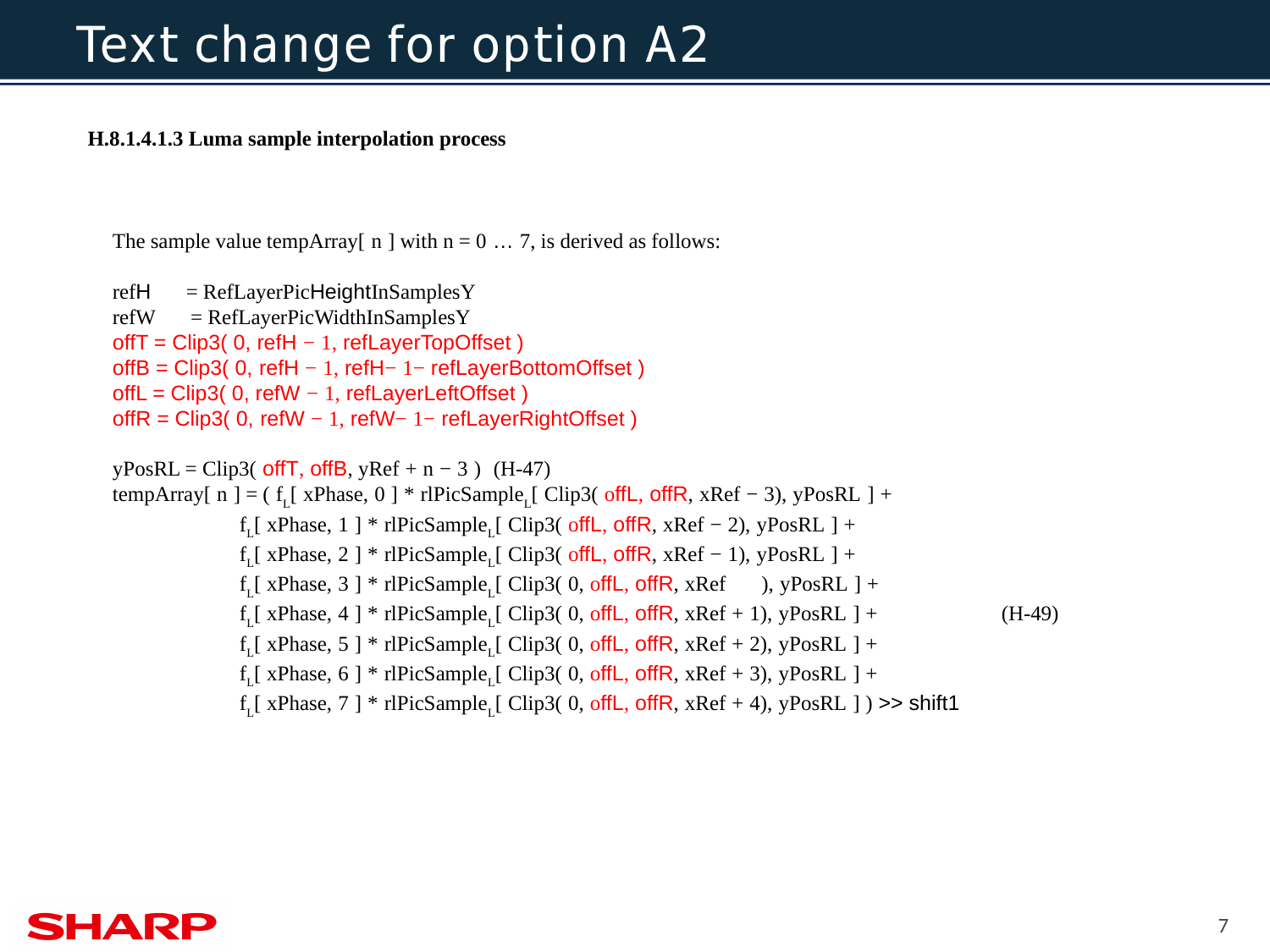

# Text change for option A2
H.8.1.4.1.3 Luma sample interpolation process
The sample value tempArray[ n ] with n = 0 … 7, is derived as follows:

refH      = RefLayerPicHeightInSamplesY
refW      = RefLayerPicWidthInSamplesY
offT = Clip3( 0, refH − 1, refLayerTopOffset )
offB = Clip3( 0, refH − 1, refH− 1− refLayerBottomOffset )
offL = Clip3( 0, refW − 1, refLayerLeftOffset )
offR = Clip3( 0, refW − 1, refW− 1− refLayerRightOffset )
yPosRL = Clip3( offT, offB, yRef + n − 3 )	(H‑47)
tempArray[ n ] = ( fL[ xPhase, 0 ] * rlPicSampleL[ Clip3( offL, offR, xRef − 3), yPosRL ] +
	fL[ xPhase, 1 ] * rlPicSampleL[ Clip3( offL, offR, xRef − 2), yPosRL ] +
	fL[ xPhase, 2 ] * rlPicSampleL[ Clip3( offL, offR, xRef − 1), yPosRL ] +
	fL[ xPhase, 3 ] * rlPicSampleL[ Clip3( 0, offL, offR, xRef      ), yPosRL ] +
	fL[ xPhase, 4 ] * rlPicSampleL[ Clip3( 0, offL, offR, xRef + 1), yPosRL ] +	(H‑49)
	fL[ xPhase, 5 ] * rlPicSampleL[ Clip3( 0, offL, offR, xRef + 2), yPosRL ] +
	fL[ xPhase, 6 ] * rlPicSampleL[ Clip3( 0, offL, offR, xRef + 3), yPosRL ] +
	fL[ xPhase, 7 ] * rlPicSampleL[ Clip3( 0, offL, offR, xRef + 4), yPosRL ] ) >> shift1
7